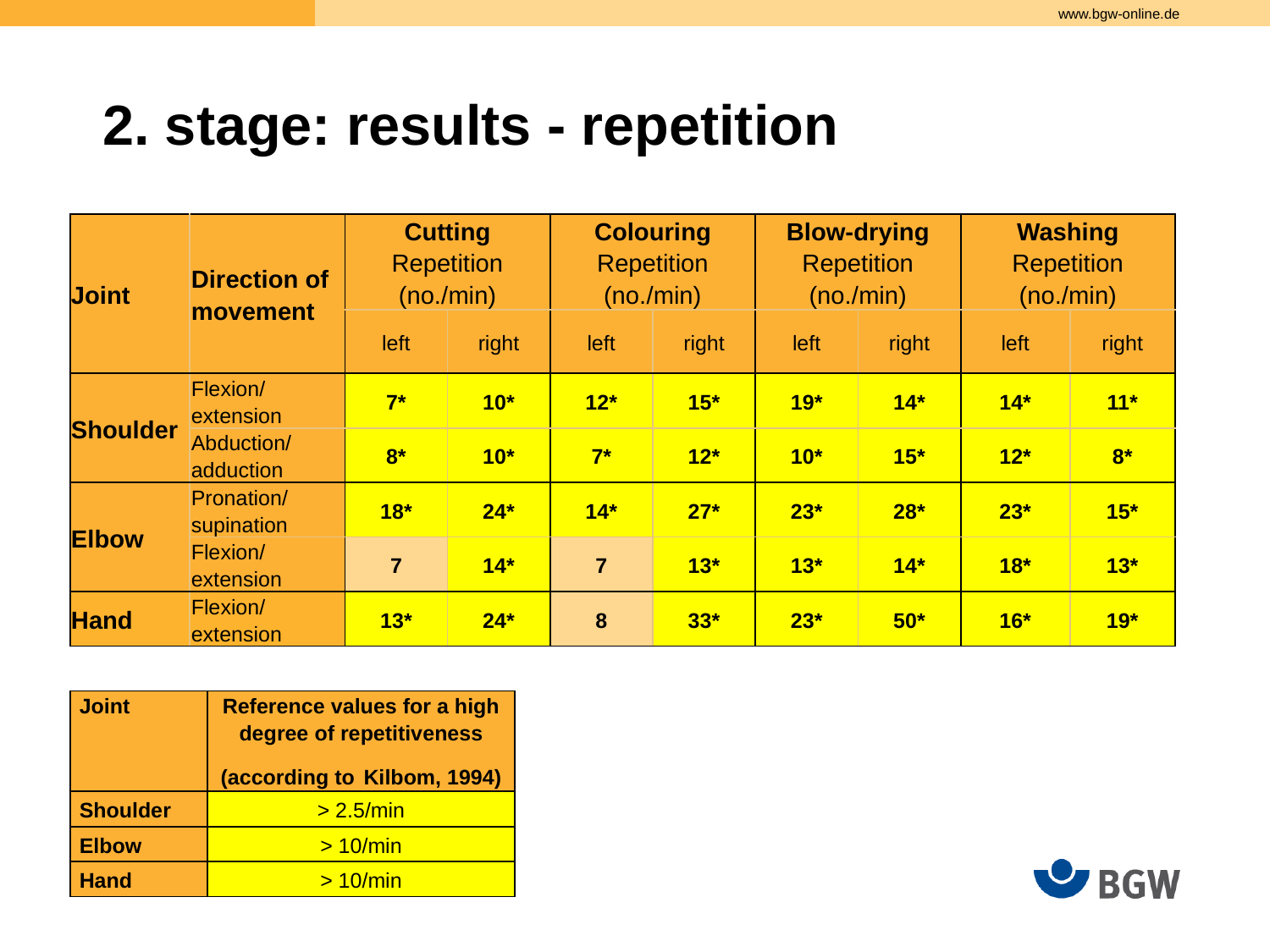

2. stage: results - repetition
| Joint | Direction of movement | Cutting Repetition (no./min) |  | Colouring Repetition (no./min) |  | Blow-drying Repetition (no./min) |  | Washing Repetition (no./min) |  |
| --- | --- | --- | --- | --- | --- | --- | --- | --- | --- |
|  |  | left | right | left | right | left | right | left | right |
| Shoulder | Flexion/ extension | 7\* | 10\* | 12\* | 15\* | 19\* | 14\* | 14\* | 11\* |
|  | Abduction/ adduction | 8\* | 10\* | 7\* | 12\* | 10\* | 15\* | 12\* | 8\* |
| Elbow | Pronation/ supination | 18\* | 24\* | 14\* | 27\* | 23\* | 28\* | 23\* | 15\* |
|  | Flexion/ extension | 7 | 14\* | 7 | 13\* | 13\* | 14\* | 18\* | 13\* |
| Hand | Flexion/ extension | 13\* | 24\* | 8 | 33\* | 23\* | 50\* | 16\* | 19\* |
| Joint | Reference values for a high degree of repetitiveness (according to Kilbom, 1994) |
| --- | --- |
| Shoulder | > 2.5/min |
| Elbow | > 10/min |
| Hand | > 10/min |